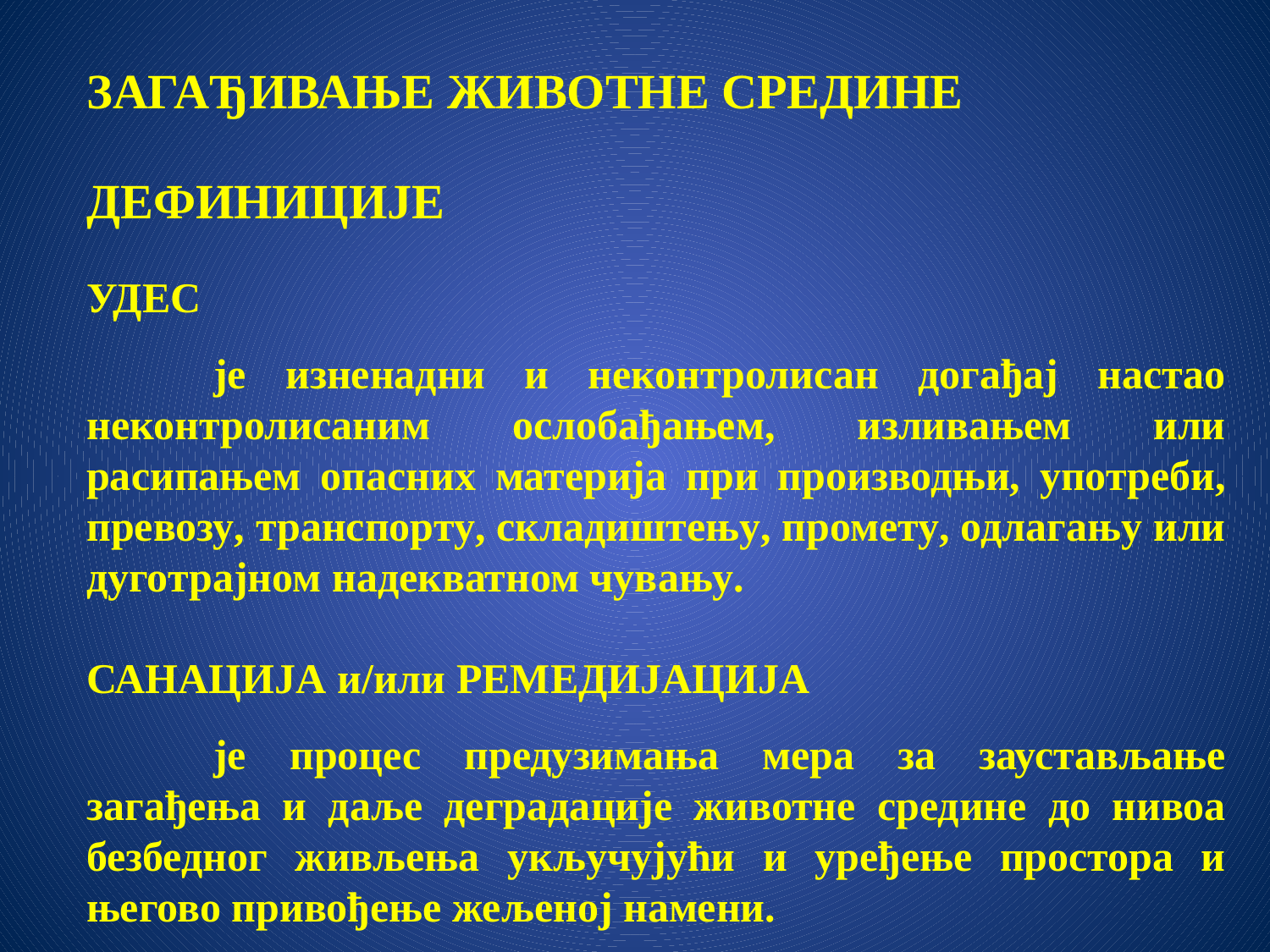

ЗАГАЂИВАЊЕ ЖИВОТНЕ СРЕДИНЕ

ДЕФИНИЦИЈЕ
УДЕС

	је изненадни и неконтролисан догађај настао неконтролисаним ослобађањем, изливањем или расипањем опасних материја при производњи, употреби, превозу, транспорту, складиштењу, промету, одлагању или дуготрајном надекватном чувању.

САНАЦИЈА и/или РЕМЕДИЈАЦИЈА

	је процес предузимања мера за заустављање загађења и даље деградације животне средине до нивоа безбедног живљења укључујући и уређење простора и његово привођење жељеној намени.